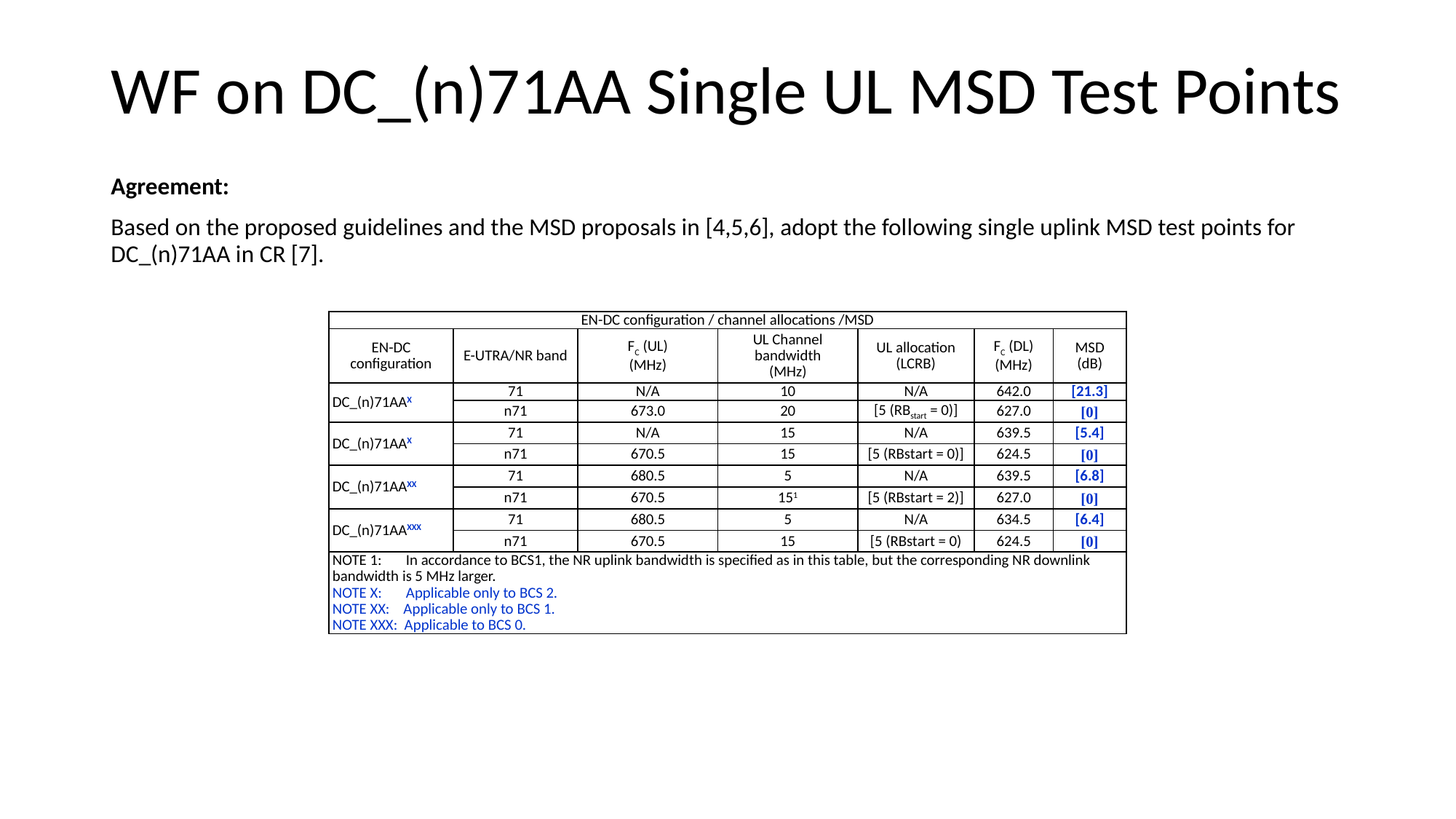

# WF on DC_(n)71AA Single UL MSD Test Points
Agreement:
Based on the proposed guidelines and the MSD proposals in [4,5,6], adopt the following single uplink MSD test points for DC_(n)71AA in CR [7].
| EN-DC configuration / channel allocations /MSD |  |  |  |  |  |  |
| --- | --- | --- | --- | --- | --- | --- |
| EN-DC configuration | E-UTRA/NR band | FC (UL) (MHz) | UL Channel bandwidth (MHz) | UL allocation (LCRB) | FC (DL) (MHz) | MSD (dB) |
| DC\_(n)71AAX | 71 | N/A | 10 | N/A | 642.0 | [21.3] |
|  | n71 | 673.0 | 20 | [5 (RBstart = 0)] | 627.0 | [0] |
| DC\_(n)71AAX | 71 | N/A | 15 | N/A | 639.5 | [5.4] |
|  | n71 | 670.5 | 15 | [5 (RBstart = 0)] | 624.5 | [0] |
| DC\_(n)71AAXX | 71 | 680.5 | 5 | N/A | 639.5 | [6.8] |
|  | n71 | 670.5 | 151 | [5 (RBstart = 2)] | 627.0 | [0] |
| DC\_(n)71AAXXX | 71 | 680.5 | 5 | N/A | 634.5 | [6.4] |
|  | n71 | 670.5 | 15 | [5 (RBstart = 0) | 624.5 | [0] |
| NOTE 1: In accordance to BCS1, the NR uplink bandwidth is specified as in this table, but the corresponding NR downlink bandwidth is 5 MHz larger. NOTE X: Applicable only to BCS 2. NOTE XX: Applicable only to BCS 1. NOTE XXX: Applicable to BCS 0. |  |  |  |  |  |  |